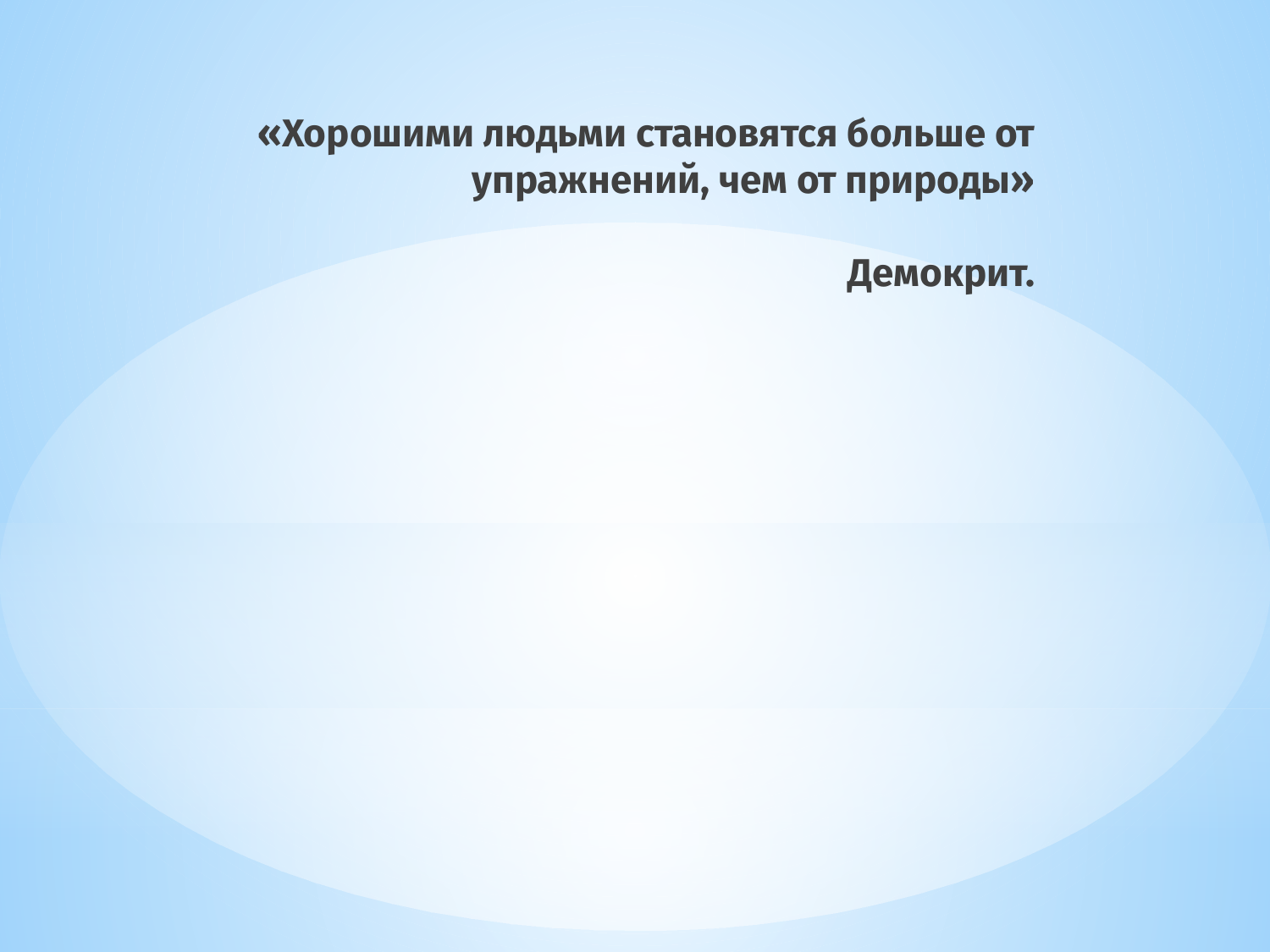

«Хорошими людьми становятся больше от упражнений, чем от природы»
                                                                                                                Демокрит.

#